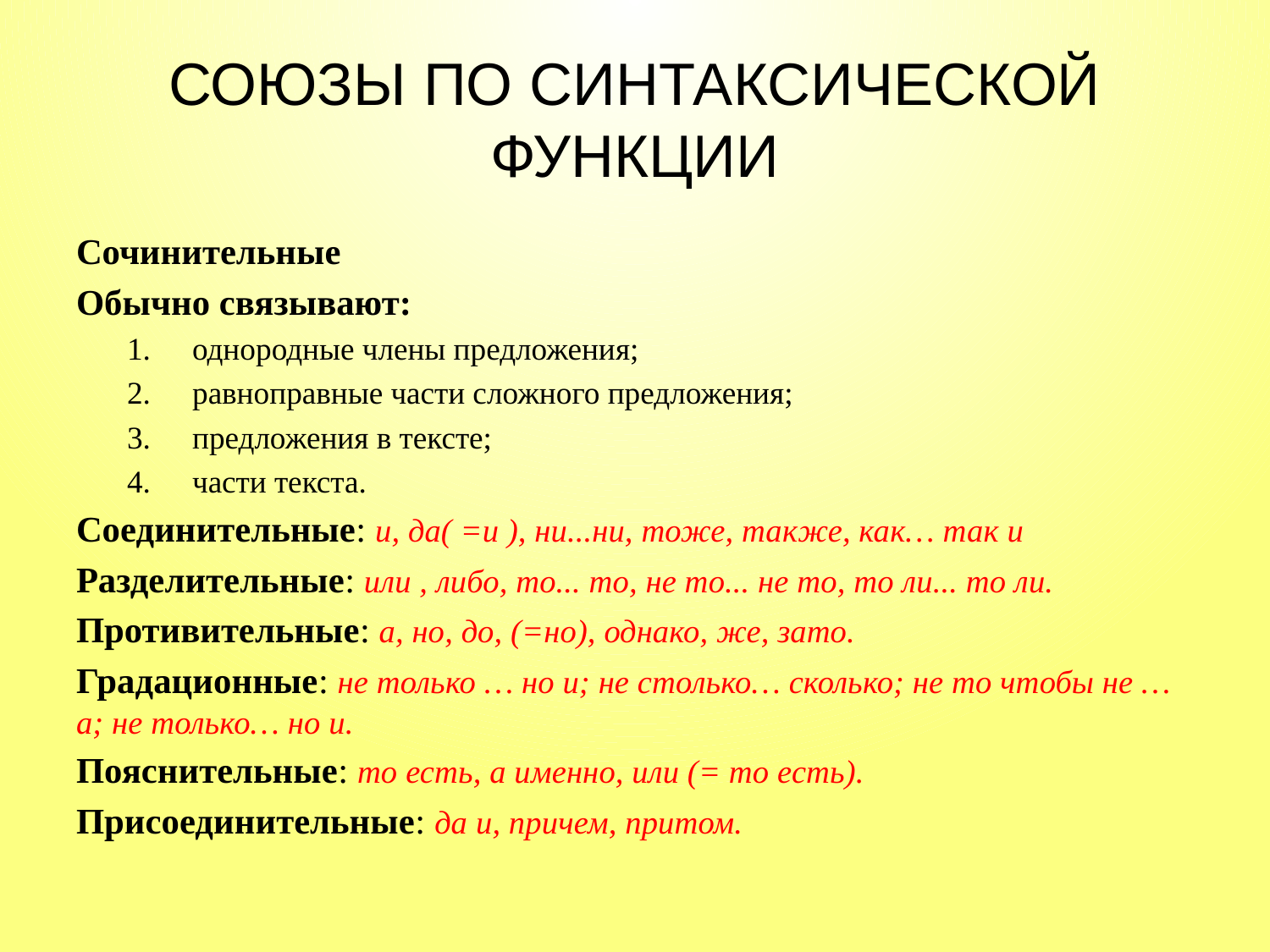

# СОЮЗЫ ПО СИНТАКСИЧЕСКОЙ ФУНКЦИИ
Сочинительные
Обычно связывают:
однородные члены предложения;
равноправные части сложного предложения;
предложения в тексте;
части текста.
Соединительные: и, да( =и ), ни...ни, тоже, также, как… так и
Разделительные: или , либо, то... то, не то... не то, то ли... то ли.
Противительные: а, но, до, (=но), однако, же, зато.
Градационные: не только … но и; не столько… сколько; не то чтобы не … а; не только… но и.
Пояснительные: то есть, а именно, или (= то есть).
Присоединительные: да и, причем, притом.